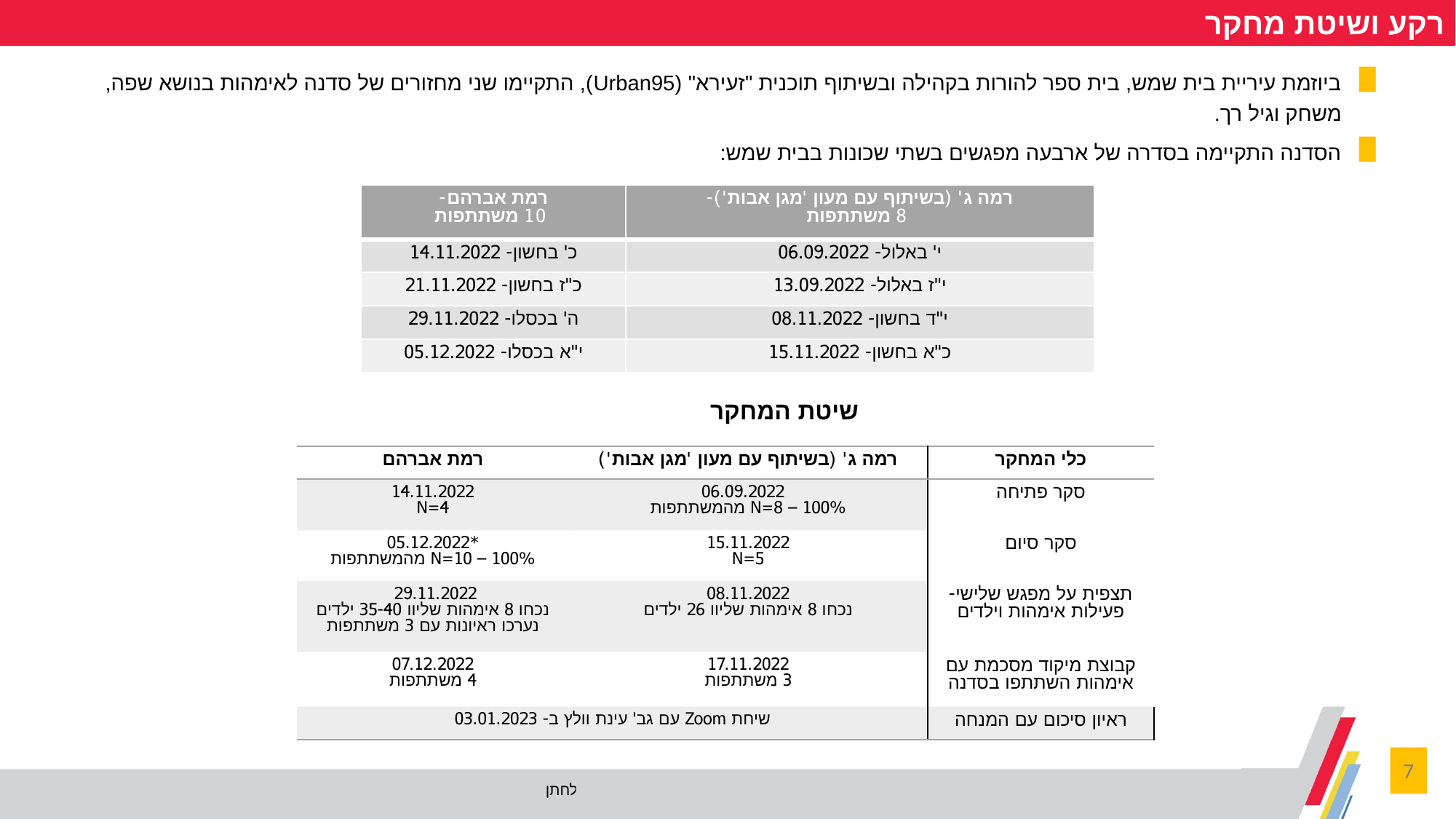

רקע ושיטת מחקר
ביוזמת עיריית בית שמש, בית ספר להורות בקהילה ובשיתוף תוכנית "זעירא" (Urban95), התקיימו שני מחזורים של סדנה לאימהות בנושא שפה, משחק וגיל רך.
הסדנה התקיימה בסדרה של ארבעה מפגשים בשתי שכונות בבית שמש:

| רמת אברהם- 10 משתתפות | רמה ג' (בשיתוף עם מעון 'מגן אבות')- 8 משתתפות |
| --- | --- |
| כ' בחשון- 14.11.2022 | י' באלול- 06.09.2022 |
| כ"ז בחשון- 21.11.2022 | י"ז באלול- 13.09.2022 |
| ה' בכסלו- 29.11.2022 | י"ד בחשון- 08.11.2022 |
| י"א בכסלו- 05.12.2022 | כ"א בחשון- 15.11.2022 |
                                                                       שיטת המחקר

| רמת אברהם | רמה ג' (בשיתוף עם מעון 'מגן אבות') | כלי המחקר |
| --- | --- | --- |
| 14.11.2022 N=4 | 06.09.2022 N=8 – 100% מהמשתתפות | סקר פתיחה |
| \*05.12.2022 N=10 – 100% מהמשתתפות | 15.11.2022 N=5 | סקר סיום |
| 29.11.2022 נכחו 8 אימהות שליוו 35-40 ילדים נערכו ראיונות עם 3 משתתפות | 08.11.2022 נכחו 8 אימהות שליוו 26 ילדים | תצפית על מפגש שלישי- פעילות אימהות וילדים |
| 07.12.2022 4 משתתפות | 17.11.2022 3 משתתפות | קבוצת מיקוד מסכמת עם אימהות השתתפו בסדנה |
| שיחת Zoom עם גב' עינת וולץ ב- 03.01.2023 |  | ראיון סיכום עם המנחה |
7